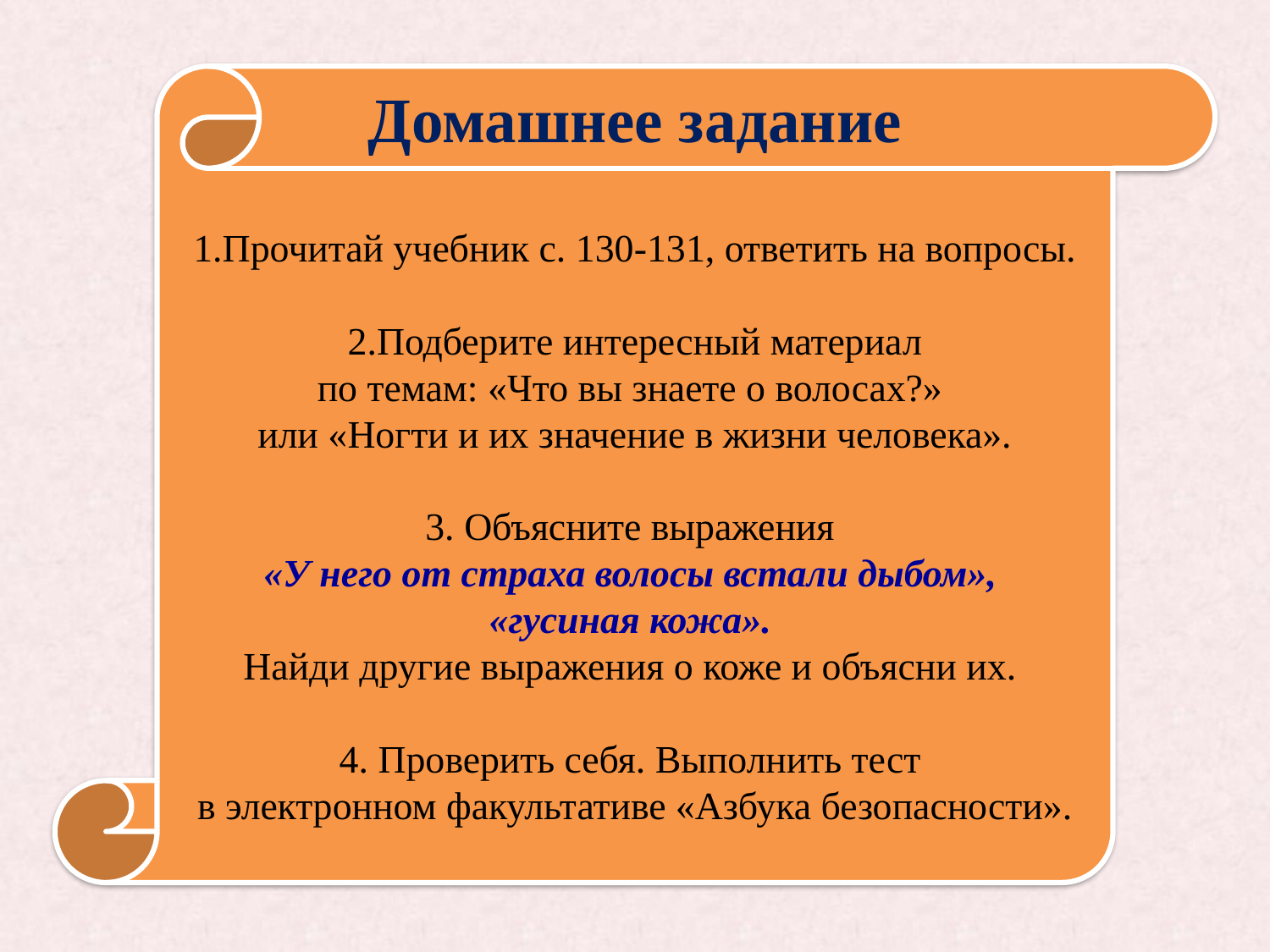

Домашнее задание

1.Прочитай учебник с. 130-131, ответить на вопросы.

 2.Подберите интересный материал
по темам: «Что вы знаете о волосах?»
или «Ногти и их значение в жизни человека».

3. Объясните выражения
«У него от страха волосы встали дыбом»,
«гусиная кожа».
Найди другие выражения о коже и объясни их.

4. Проверить себя. Выполнить тест
в электронном факультативе «Азбука безопасности».